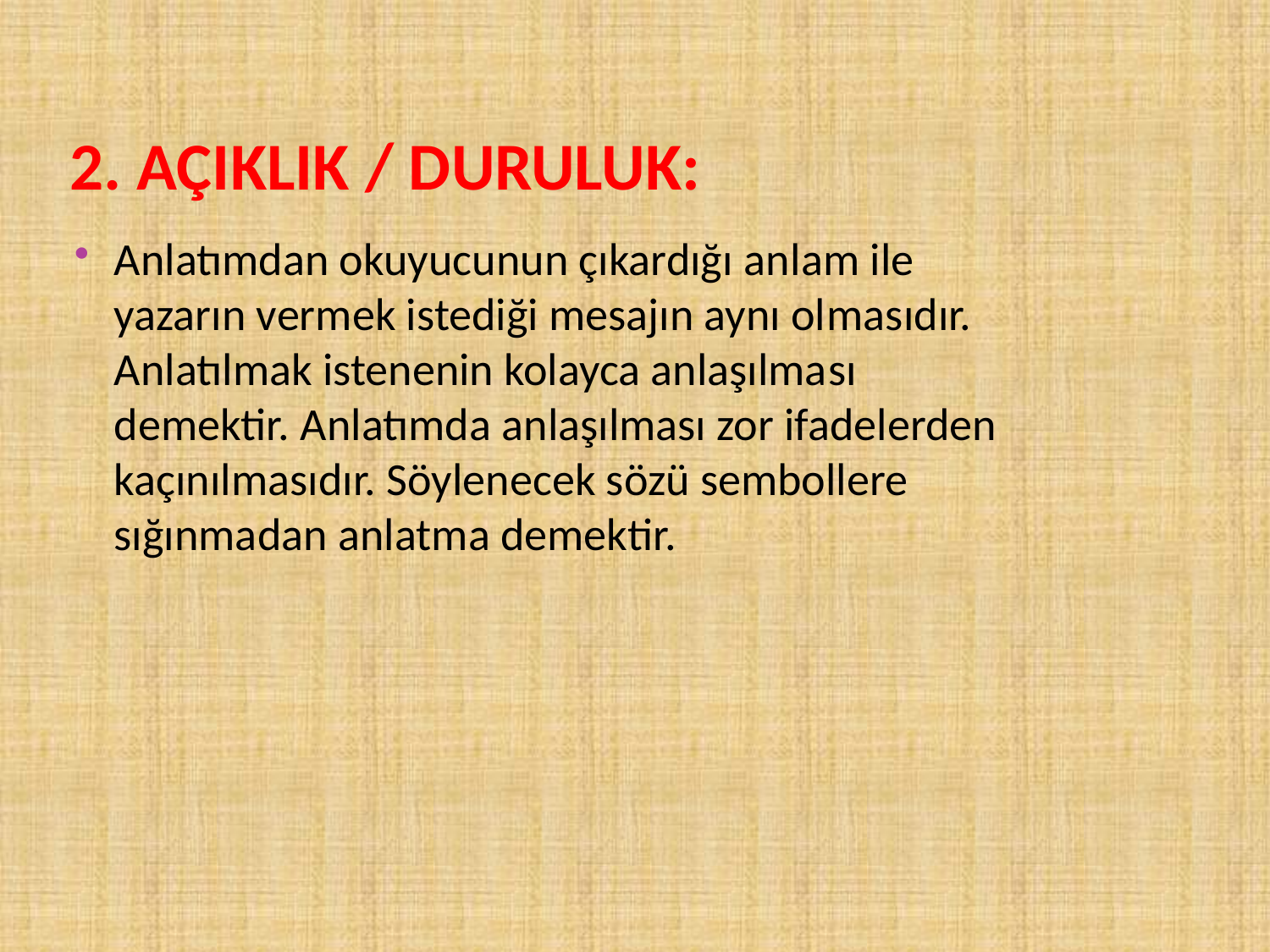

# 2. Açıklık / Duruluk:
Anlatımdan okuyucunun çıkardığı an­lam ile yazarın vermek istediği mesajın aynı ol­masıdır. Anlatılmak istenenin kolayca anlaşılma­sı demektir. Anlatımda anlaşılması zor ifadelerden kaçınıl­masıdır. Söylenecek sözü sembollere sığınma­dan anlatma demektir.